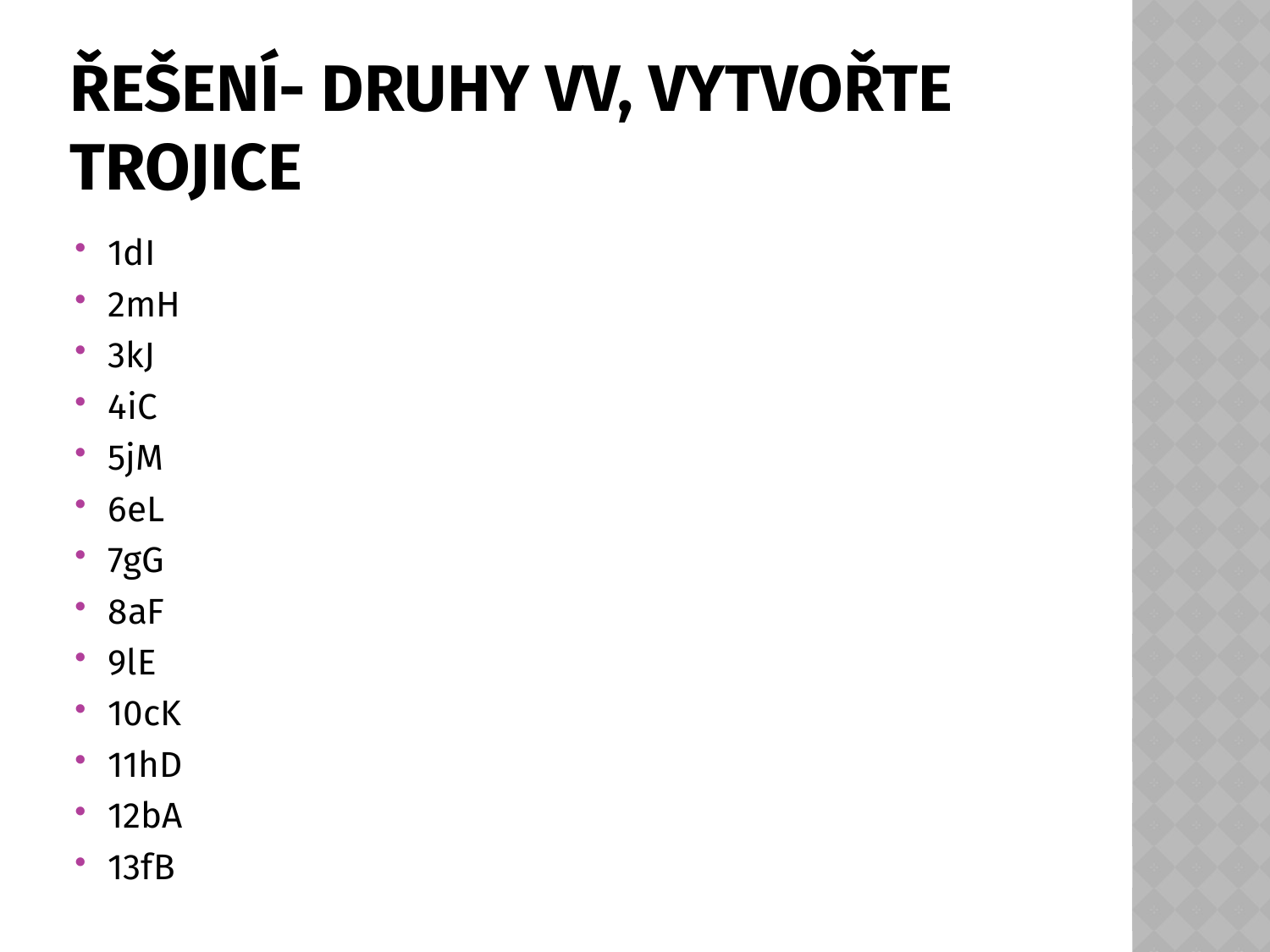

# Řešení- druhy VV, vytvořte trojice
1dI
2mH
3kJ
4iC
5jM
6eL
7gG
8aF
9lE
10cK
11hD
12bA
13fB